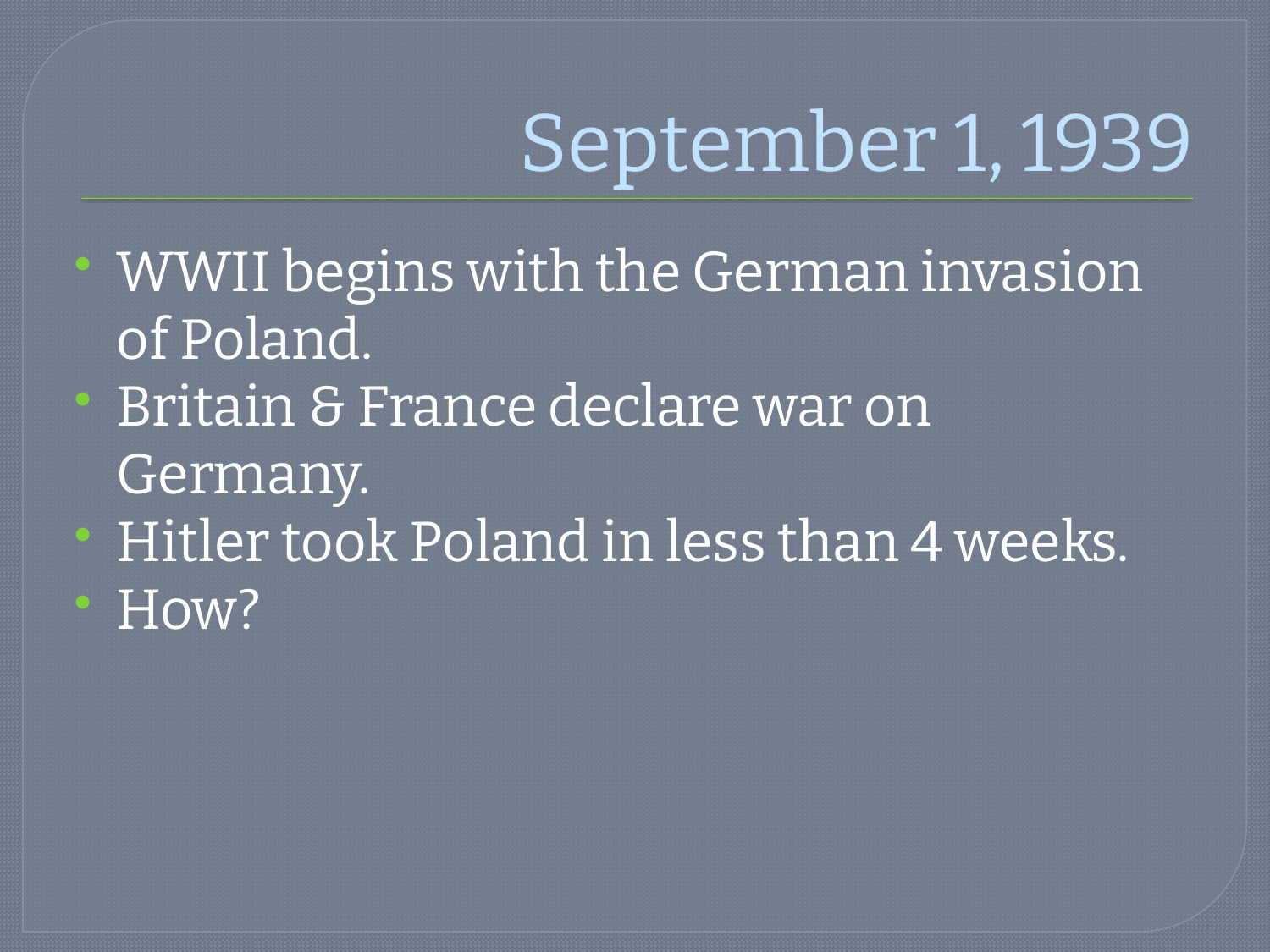

# September 1, 1939
WWII begins with the German invasion of Poland.
Britain & France declare war on Germany.
Hitler took Poland in less than 4 weeks.
How?